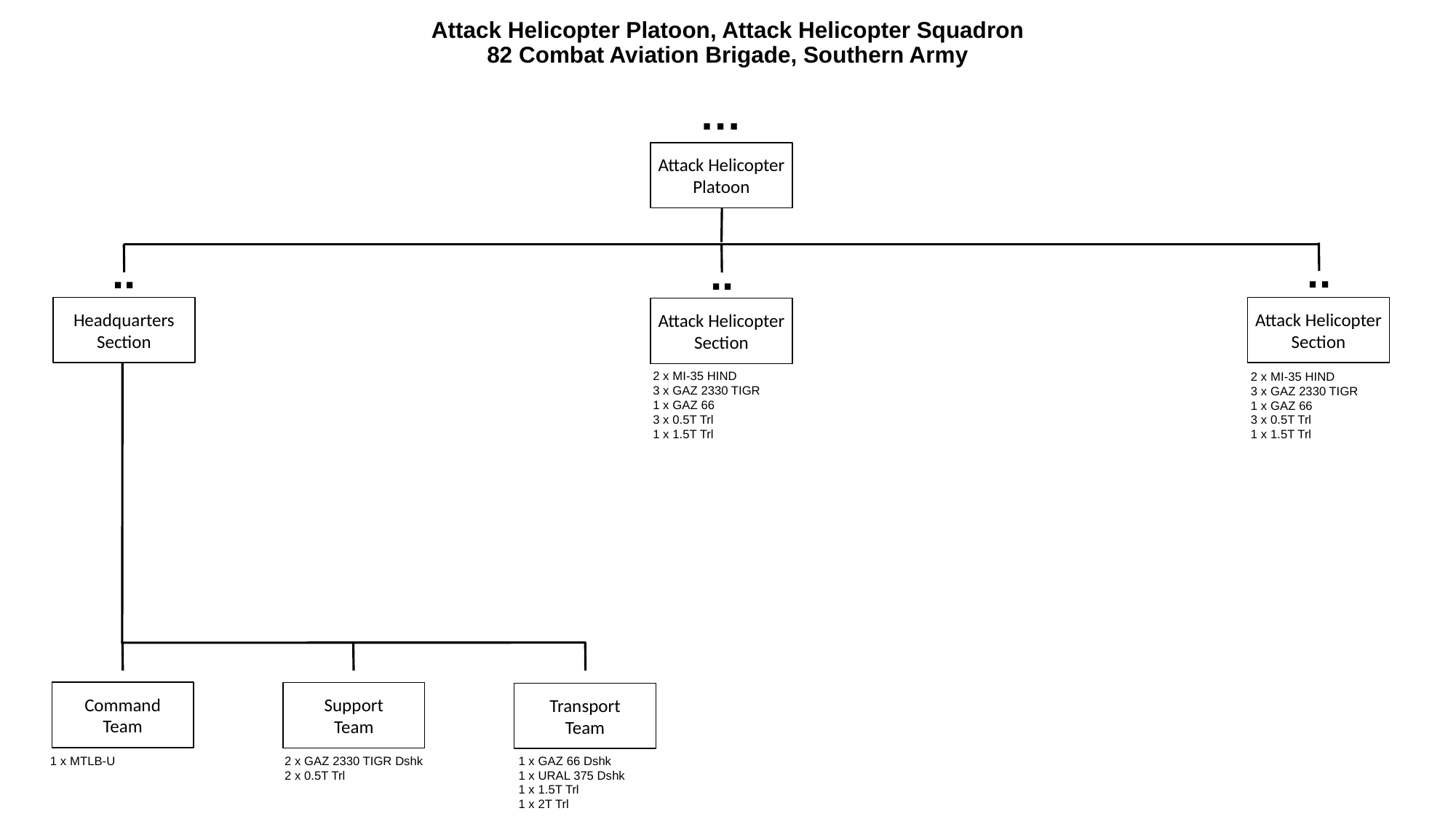

# Attack Helicopter Platoon, Attack Helicopter Squadron 82 Combat Aviation Brigade, Southern Army
…
Attack Helicopter Platoon
..
..
..
Headquarters
Section
Attack Helicopter
Section
Attack Helicopter
Section
2 x MI-35 HIND
3 x GAZ 2330 TIGR
1 x GAZ 66
3 x 0.5T Trl
1 x 1.5T Trl
2 x MI-35 HIND
3 x GAZ 2330 TIGR
1 x GAZ 66
3 x 0.5T Trl
1 x 1.5T Trl
Command
Team
Support
Team
Transport
Team
1 x MTLB-U
2 x GAZ 2330 TIGR Dshk
2 x 0.5T Trl
1 x GAZ 66 Dshk
1 x URAL 375 Dshk
1 x 1.5T Trl
1 x 2T Trl